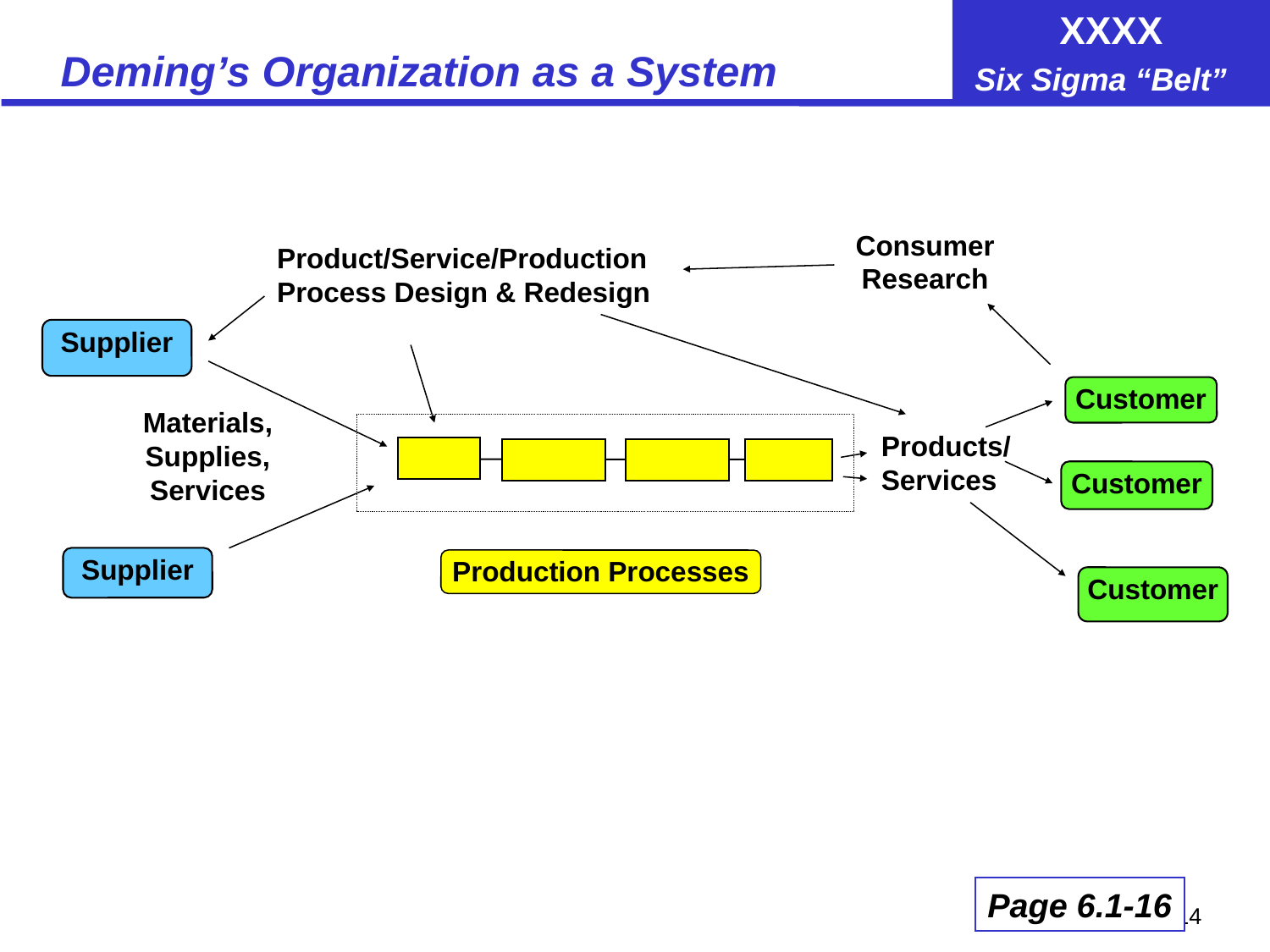

# Deming’s Organization as a System
Consumer
Research
Product/Service/Production Process Design & Redesign

Supplier

Customer

Materials, Supplies, Services

Products/
Services

Customer

Supplier
Production Processes
Customer
Page 6.1-16